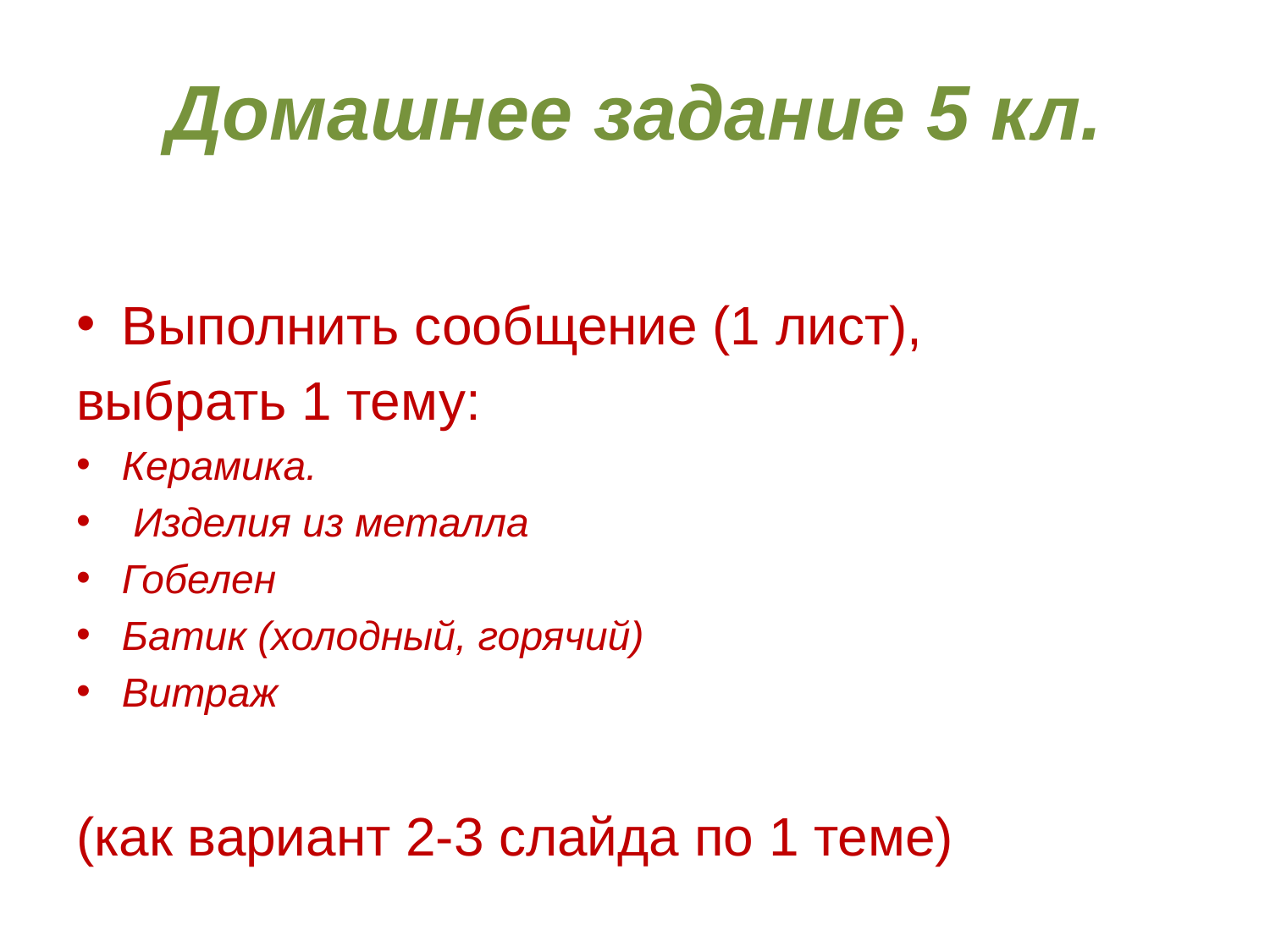

# Домашнее задание 5 кл.

Выполнить сообщение (1 лист),
выбрать 1 тему:
Керамика.
 Изделия из металла
Гобелен
Батик (холодный, горячий)
Витраж

(как вариант 2-3 слайда по 1 теме)